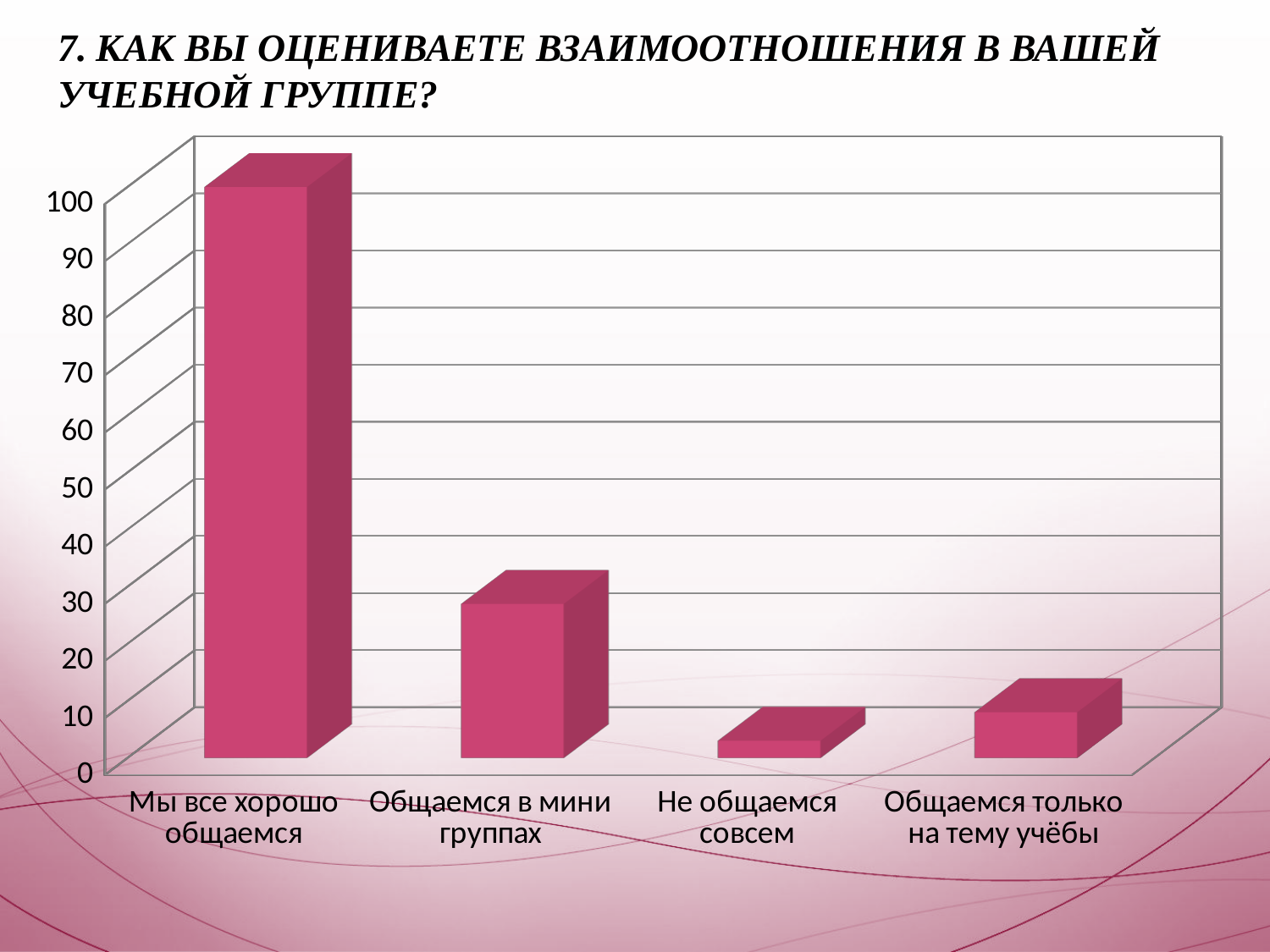

7. Как Вы оцениваете взаимоотношения в Вашей учебной группе?

[unsupported chart]